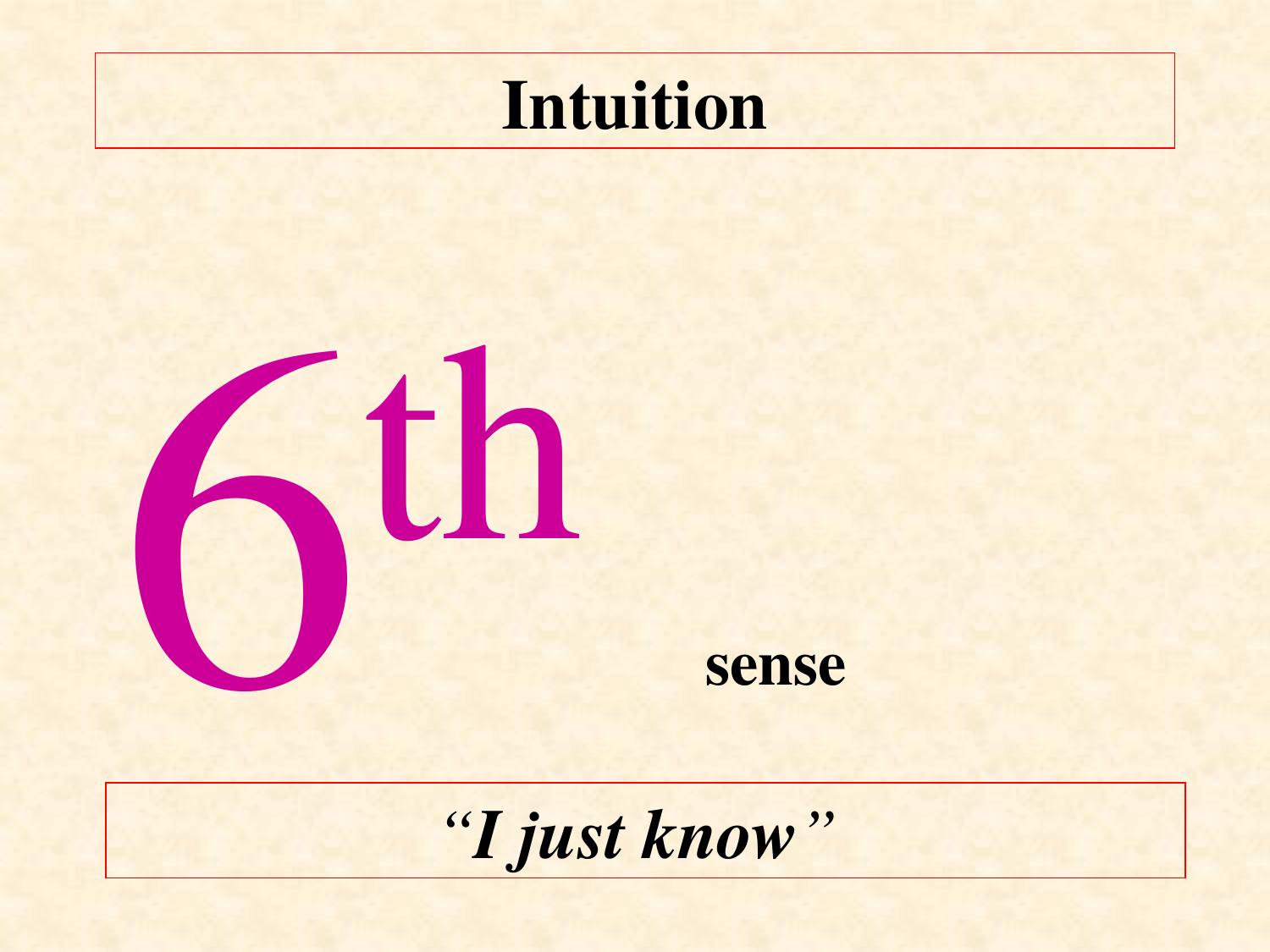

# Intuition
6th sense
“I just know”